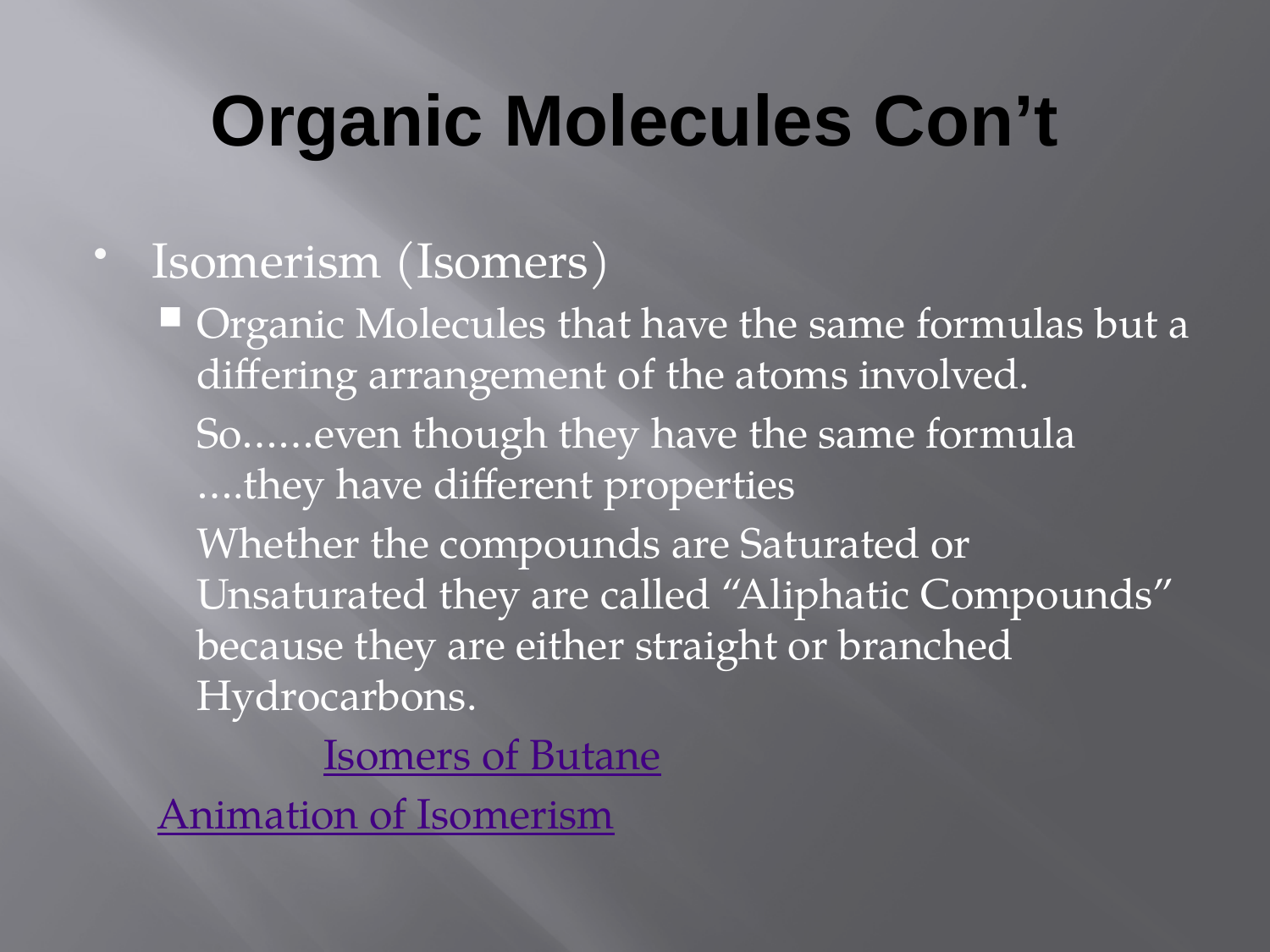

# Organic Molecules Con’t
Isomerism (Isomers)
Organic Molecules that have the same formulas but a differing arrangement of the atoms involved.
	So……even though they have the same formula ….they have different properties
	Whether the compounds are Saturated or Unsaturated they are called “Aliphatic Compounds” because they are either straight or branched Hydrocarbons.
		Isomers of Butane
Animation of Isomerism